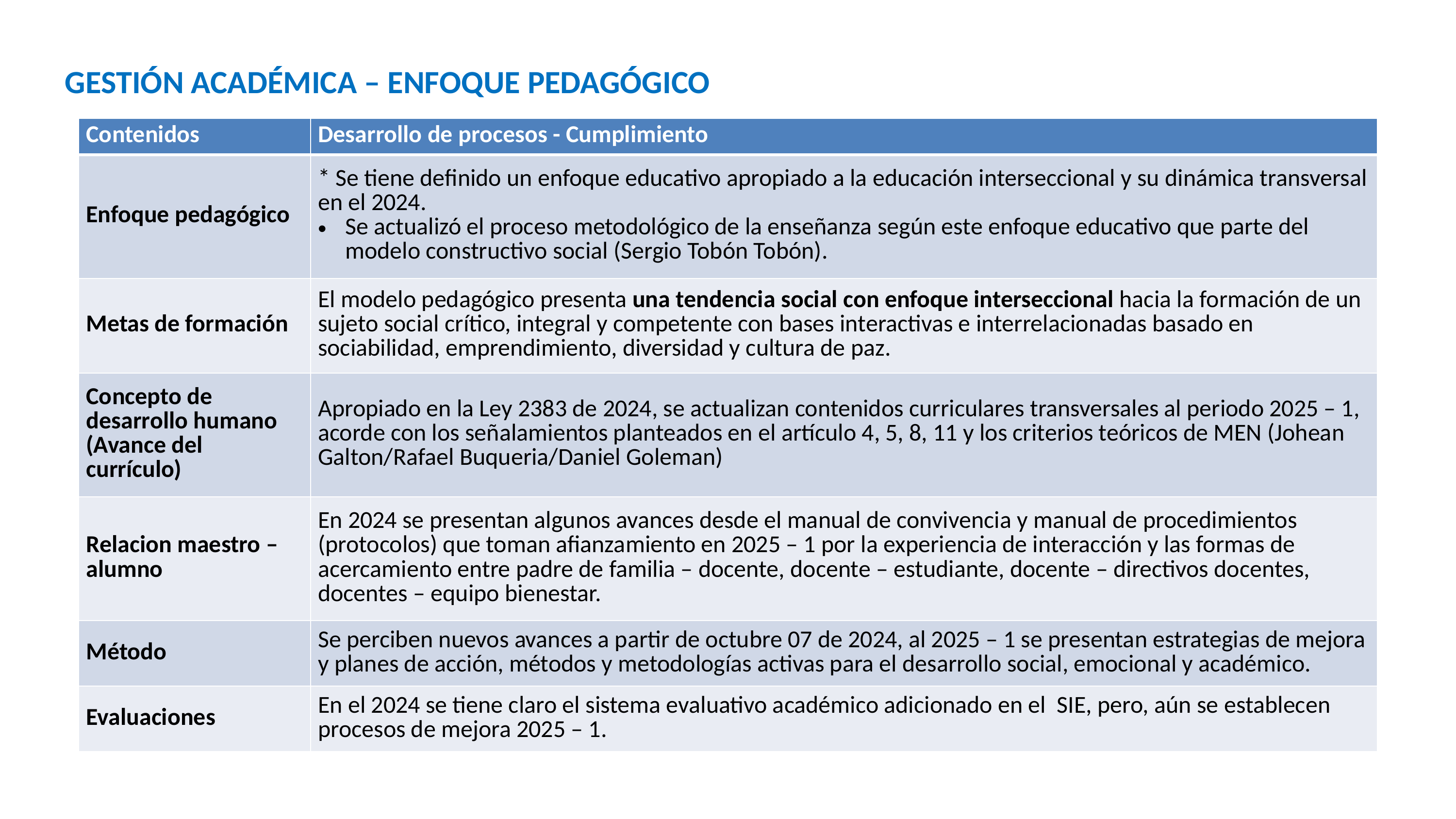

GESTIÓN ACADÉMICA – ENFOQUE PEDAGÓGICO
| Contenidos | Desarrollo de procesos - Cumplimiento |
| --- | --- |
| Enfoque pedagógico | \* Se tiene definido un enfoque educativo apropiado a la educación interseccional y su dinámica transversal en el 2024. Se actualizó el proceso metodológico de la enseñanza según este enfoque educativo que parte del modelo constructivo social (Sergio Tobón Tobón). |
| Metas de formación | El modelo pedagógico presenta una tendencia social con enfoque interseccional hacia la formación de un sujeto social crítico, integral y competente con bases interactivas e interrelacionadas basado en sociabilidad, emprendimiento, diversidad y cultura de paz. |
| Concepto de desarrollo humano (Avance del currículo) | Apropiado en la Ley 2383 de 2024, se actualizan contenidos curriculares transversales al periodo 2025 – 1, acorde con los señalamientos planteados en el artículo 4, 5, 8, 11 y los criterios teóricos de MEN (Johean Galton/Rafael Buqueria/Daniel Goleman) |
| Relacion maestro – alumno | En 2024 se presentan algunos avances desde el manual de convivencia y manual de procedimientos (protocolos) que toman afianzamiento en 2025 – 1 por la experiencia de interacción y las formas de acercamiento entre padre de familia – docente, docente – estudiante, docente – directivos docentes, docentes – equipo bienestar. |
| Método | Se perciben nuevos avances a partir de octubre 07 de 2024, al 2025 – 1 se presentan estrategias de mejora y planes de acción, métodos y metodologías activas para el desarrollo social, emocional y académico. |
| Evaluaciones | En el 2024 se tiene claro el sistema evaluativo académico adicionado en el SIE, pero, aún se establecen procesos de mejora 2025 – 1. |